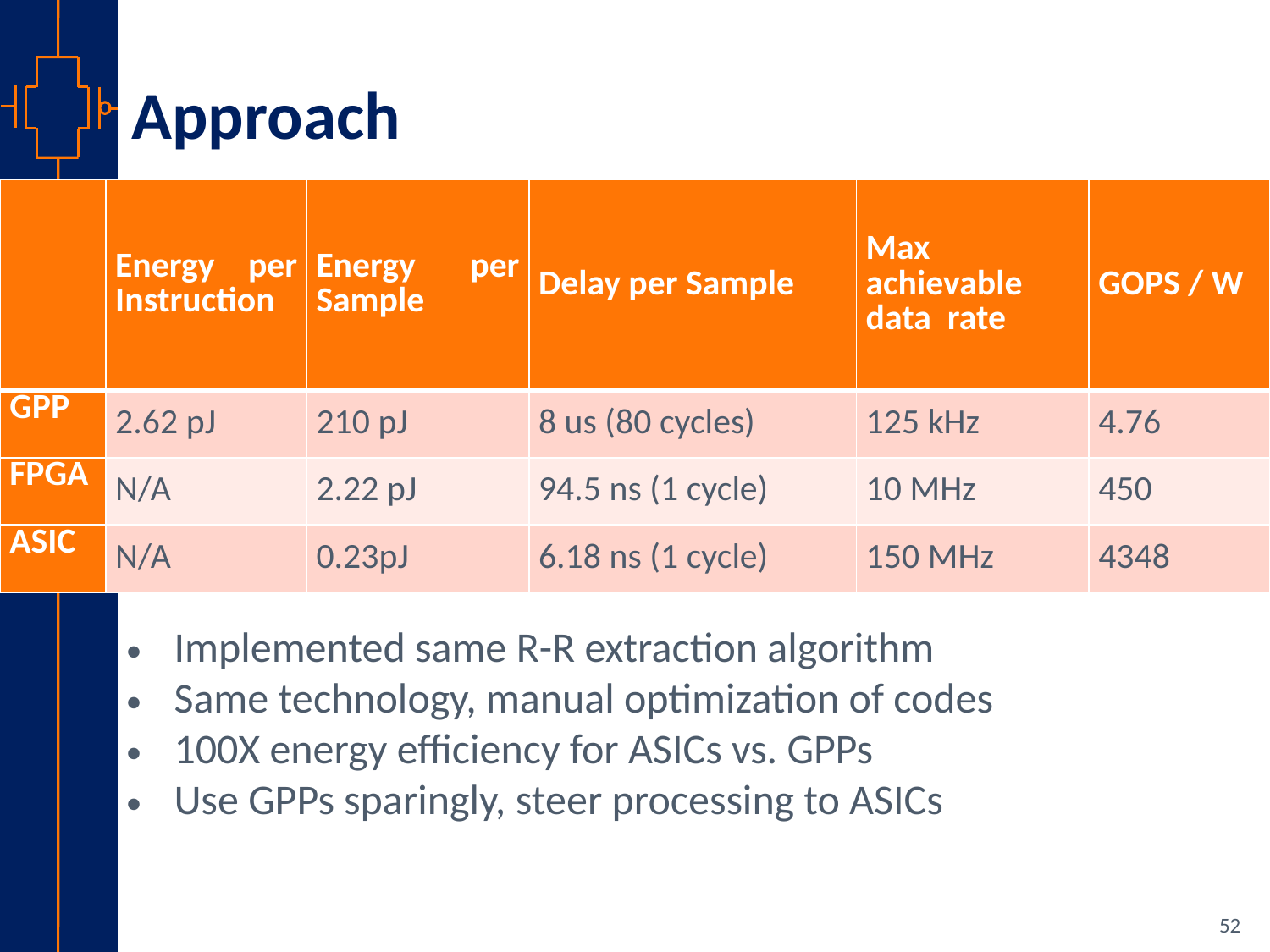

# Approach
|  | Energy per Instruction | Energy per Sample | Delay per Sample | Max achievable data rate | GOPS / W |
| --- | --- | --- | --- | --- | --- |
| GPP | 2.62 pJ | 210 pJ | 8 us (80 cycles) | 125 kHz | 4.76 |
| FPGA | N/A | 2.22 pJ | 94.5 ns (1 cycle) | 10 MHz | 450 |
| ASIC | N/A | 0.23pJ | 6.18 ns (1 cycle) | 150 MHz | 4348 |
Implemented same R-R extraction algorithm
Same technology, manual optimization of codes
100X energy efficiency for ASICs vs. GPPs
Use GPPs sparingly, steer processing to ASICs

52